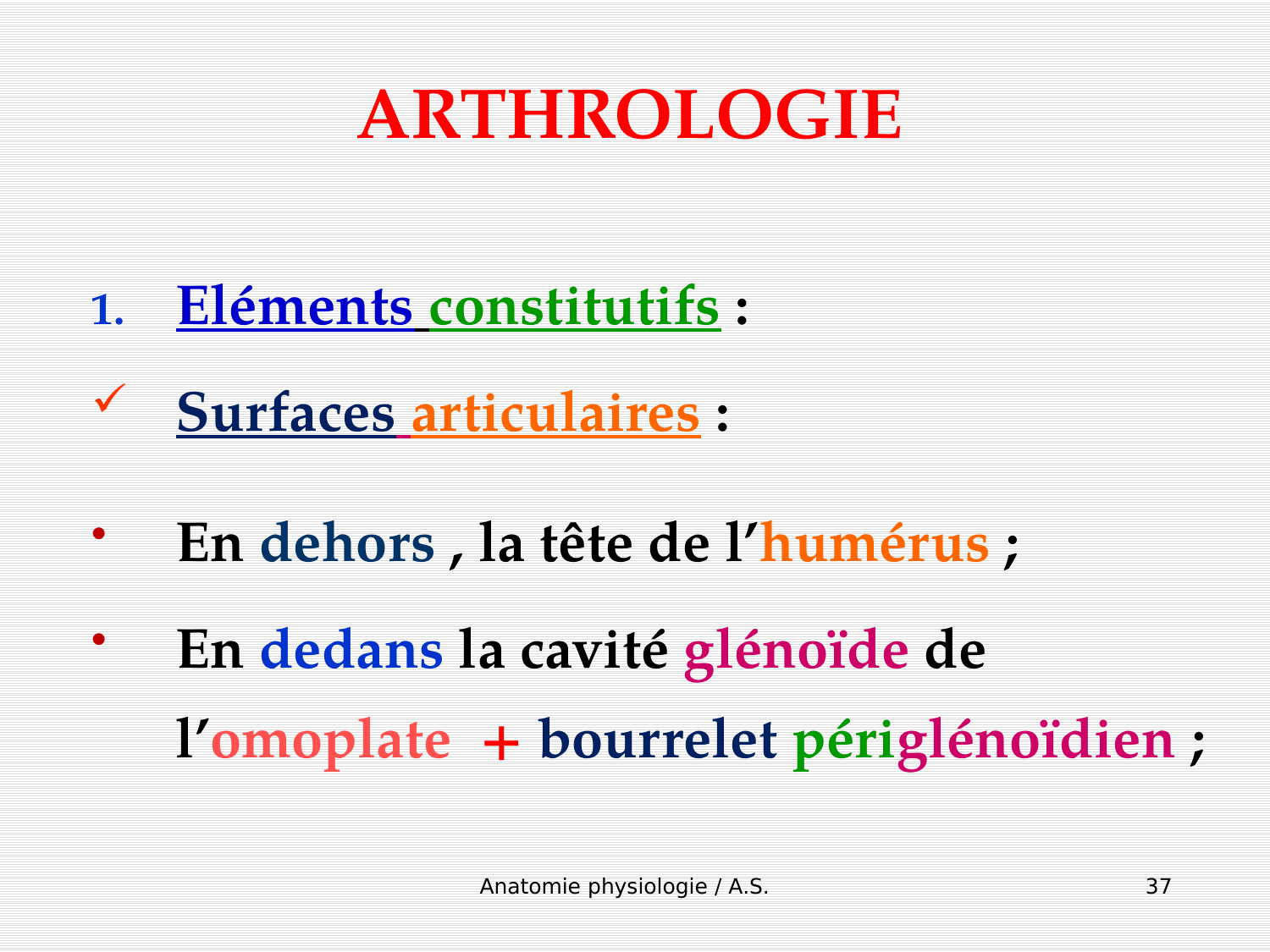

# ARTHROLOGIE
Eléments constitutifs :

Surfaces articulaires :

En dehors , la tête de l’humérus ;

En dedans la cavité glénoïde de

	l’omoplate  + bourrelet périglénoïdien ;

Anatomie physiologie / A.S.
37